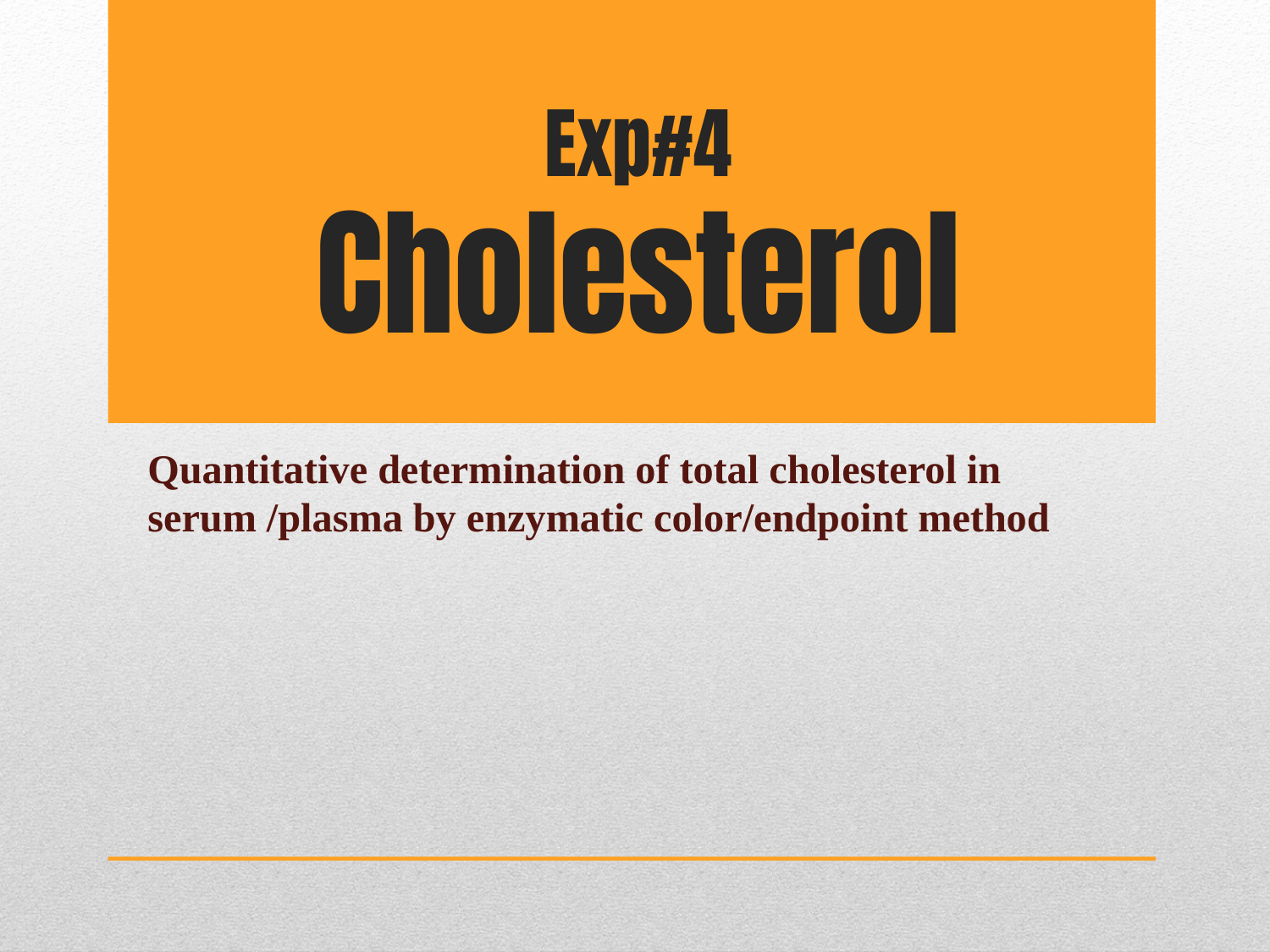

# Exp#4 Cholesterol
Quantitative determination of total cholesterol in serum /plasma by enzymatic color/endpoint method